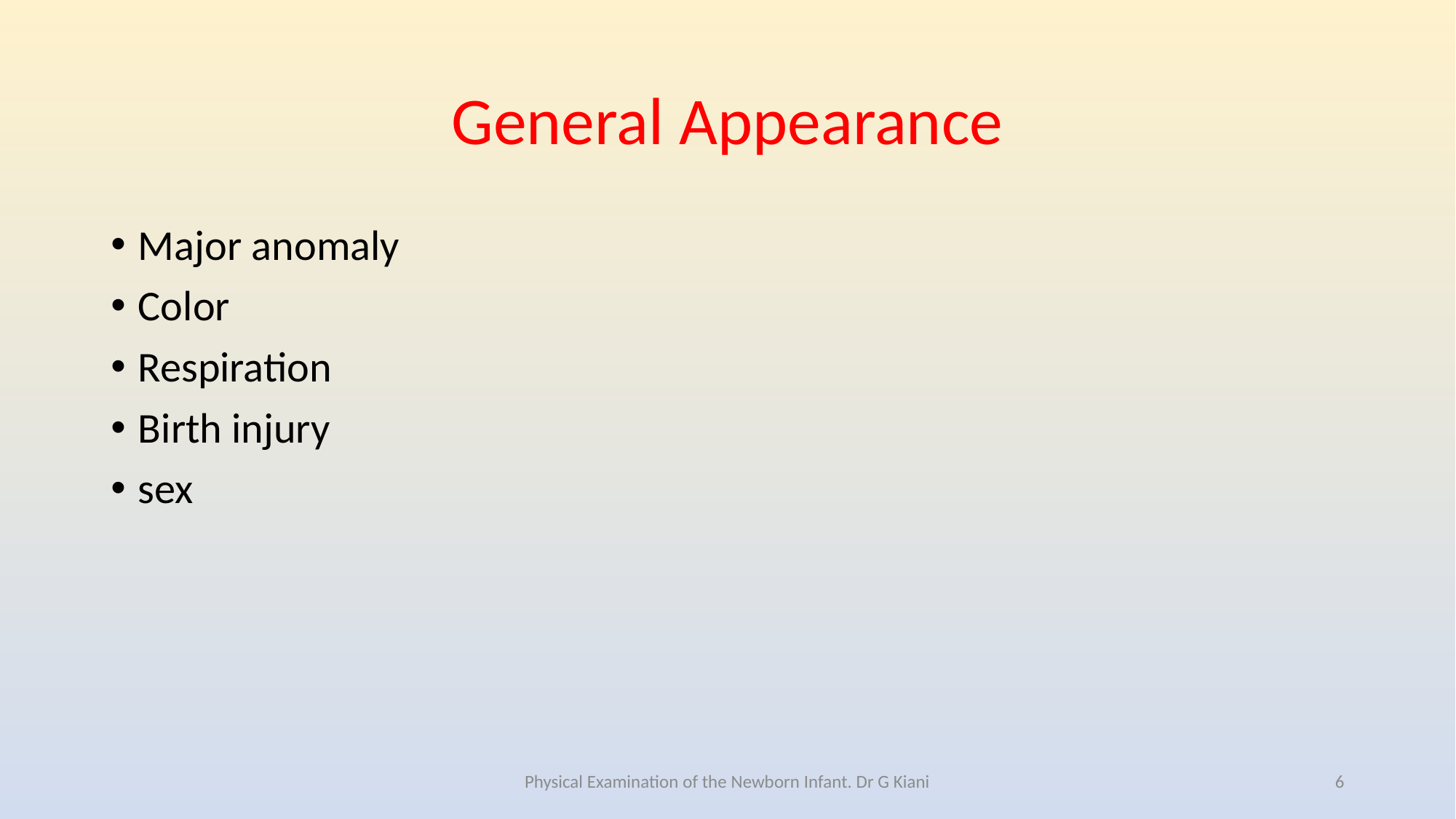

# General Appearance
Major anomaly
Color
Respiration
Birth injury
sex

Physical Examination of the Newborn Infant. Dr G Kiani
6